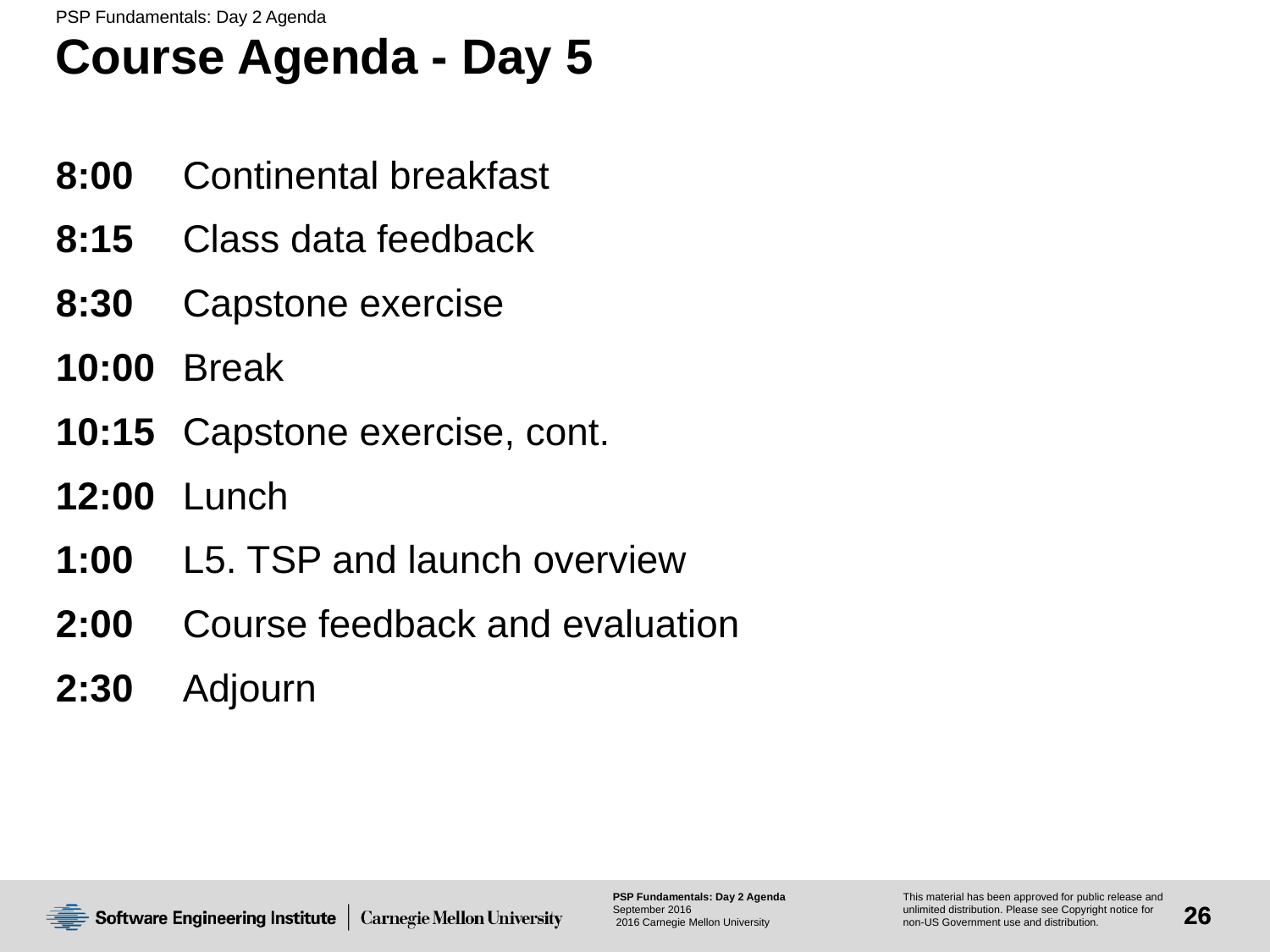

# Course Agenda - Day 5
8:00	Continental breakfast
8:15	Class data feedback
8:30	Capstone exercise
10:00	Break
10:15	Capstone exercise, cont.
12:00	Lunch
1:00	L5. TSP and launch overview
2:00	Course feedback and evaluation
2:30	Adjourn